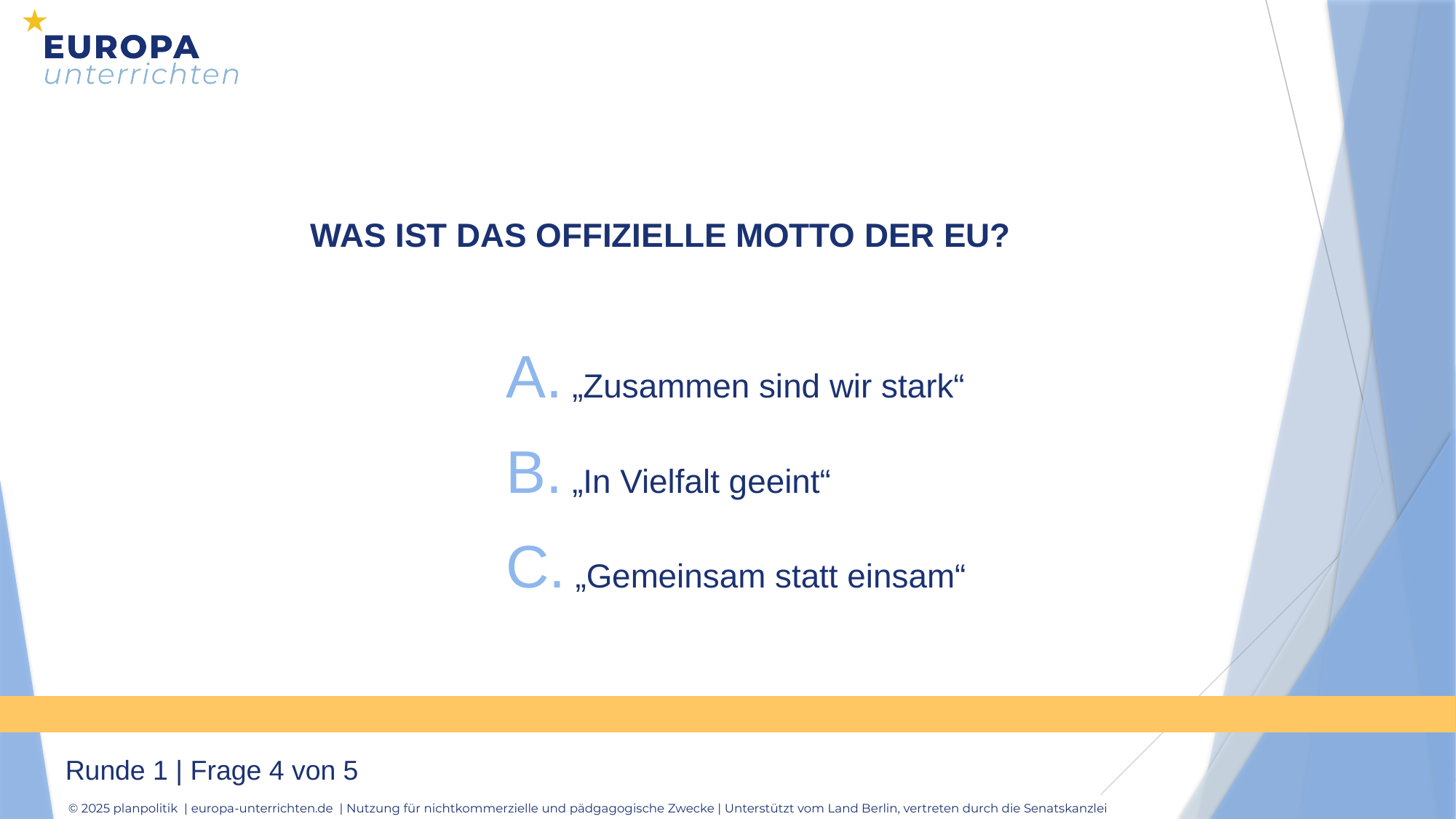

WAS IST DAS OFFIZIELLE MOTTO DER EU?

 „Zusammen sind wir stark“
 „In Vielfalt geeint“
 „Gemeinsam statt einsam“

Runde 1 | Frage 4 von 5